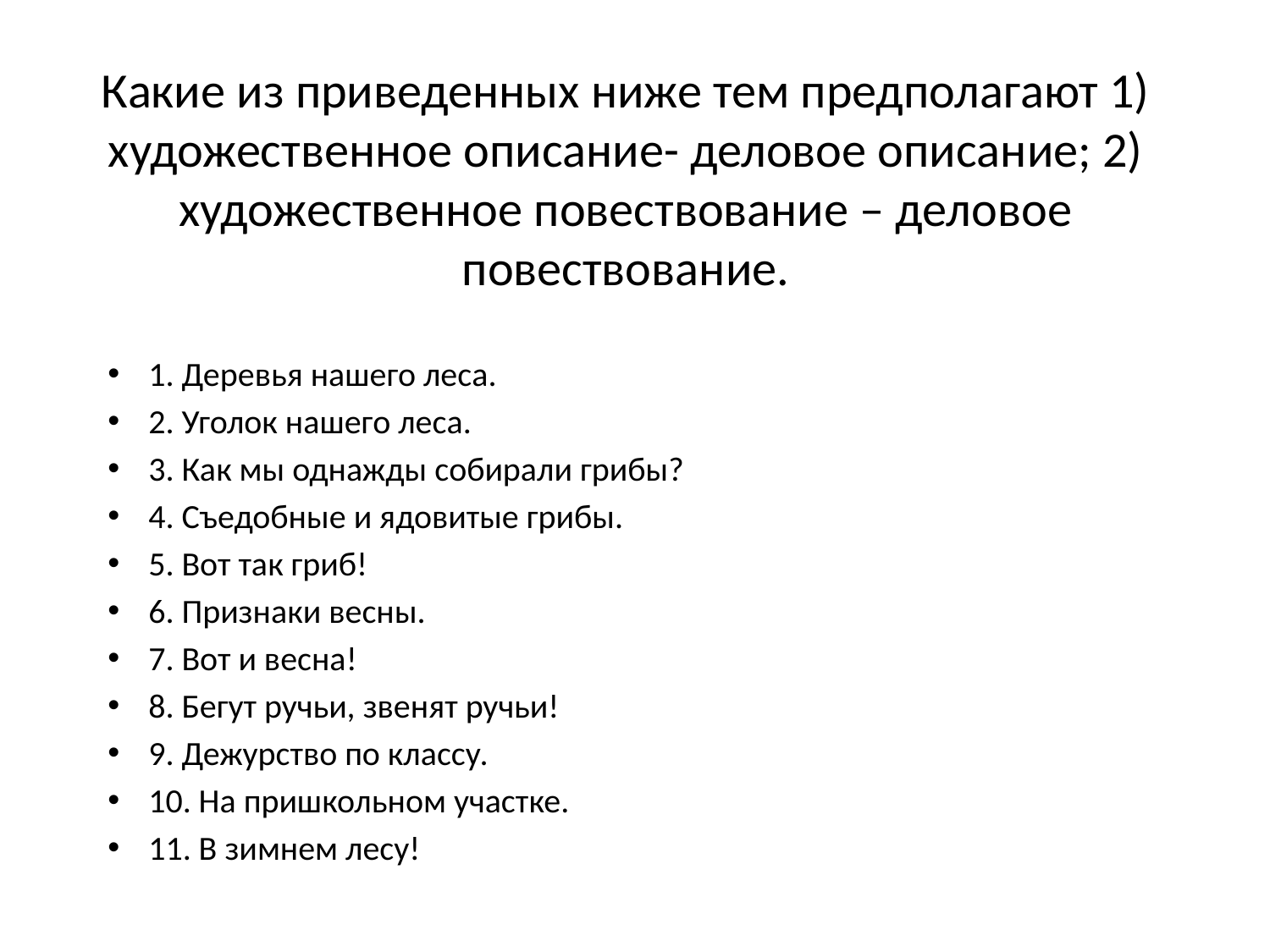

# Какие из приведенных ниже тем предполагают 1) художественное описание- деловое описание; 2) художественное повествование – деловое повествование.
1. Деревья нашего леса.
2. Уголок нашего леса.
3. Как мы однажды собирали грибы?
4. Съедобные и ядовитые грибы.
5. Вот так гриб!
6. Признаки весны.
7. Вот и весна!
8. Бегут ручьи, звенят ручьи!
9. Дежурство по классу.
10. На пришкольном участке.
11. В зимнем лесу!